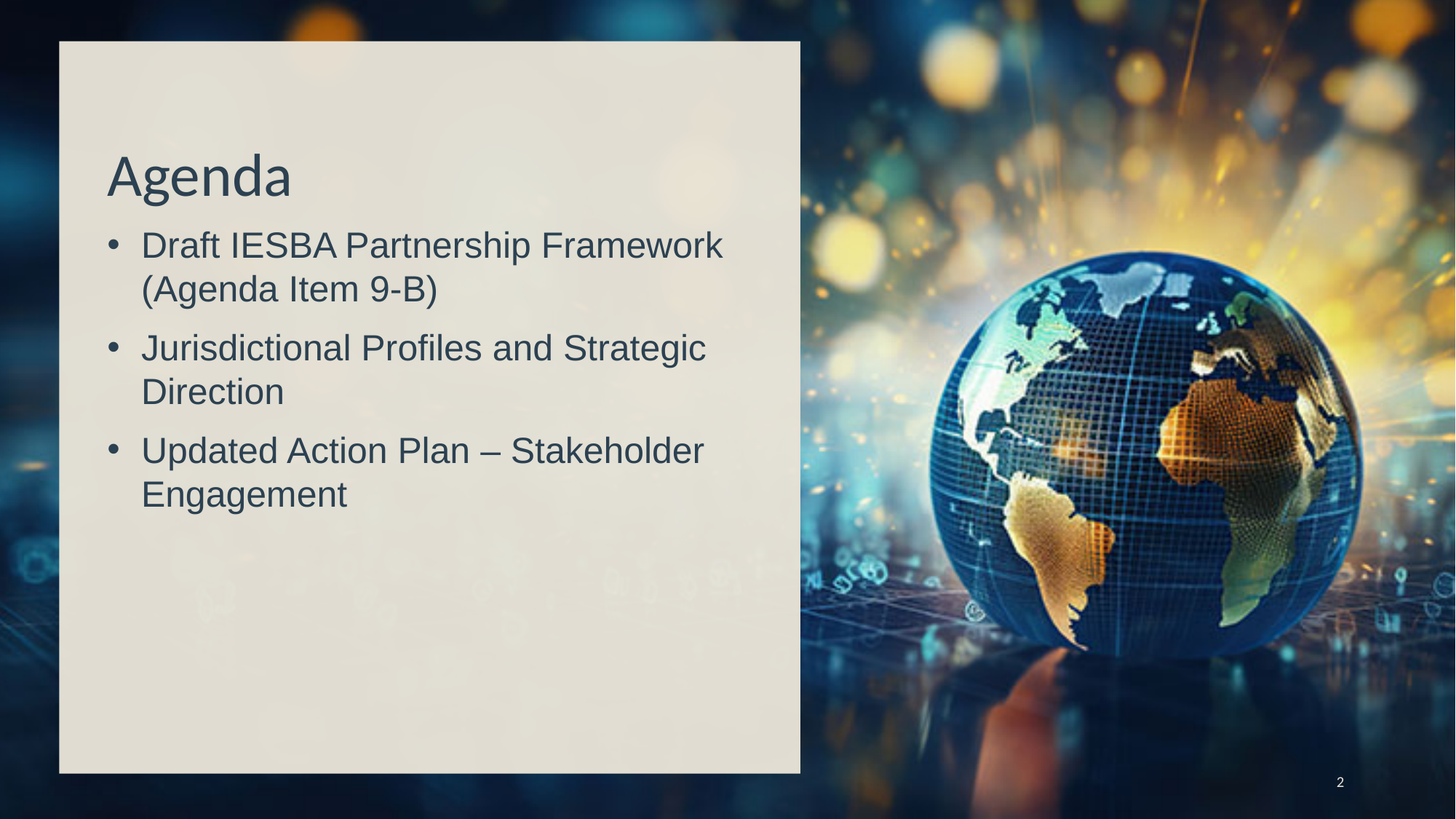

# Agenda
Draft IESBA Partnership Framework (Agenda Item 9-B)
Jurisdictional Profiles and Strategic Direction
Updated Action Plan – Stakeholder Engagement

2